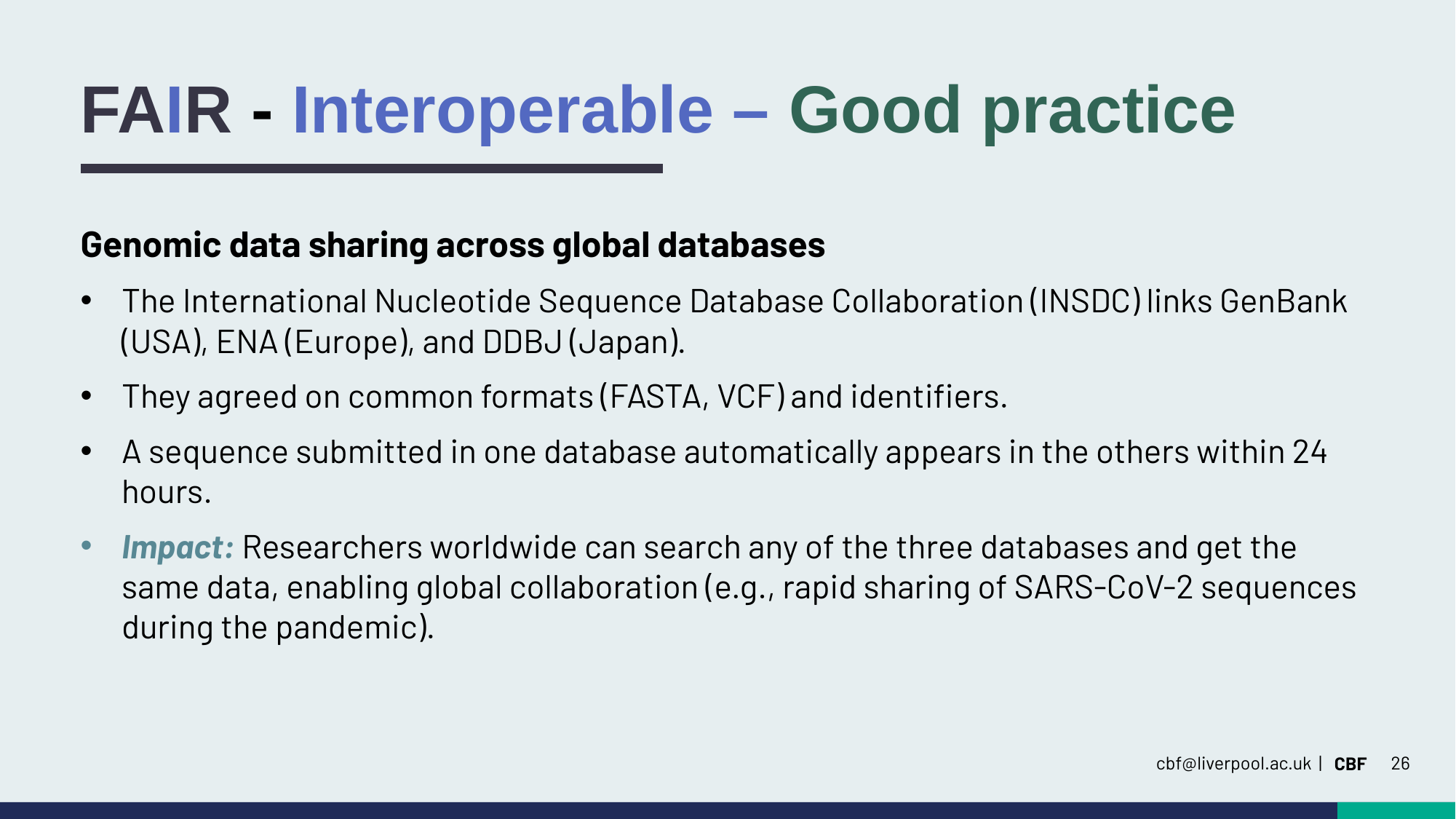

# FAIR - Interoperable – Good practice
Genomic data sharing across global databases
The International Nucleotide Sequence Database Collaboration (INSDC) links GenBank (USA), ENA (Europe), and DDBJ (Japan).
They agreed on common formats (FASTA, VCF) and identifiers.
A sequence submitted in one database automatically appears in the others within 24 hours.
Impact: Researchers worldwide can search any of the three databases and get the same data, enabling global collaboration (e.g., rapid sharing of SARS-CoV-2 sequences during the pandemic).

26
CBF